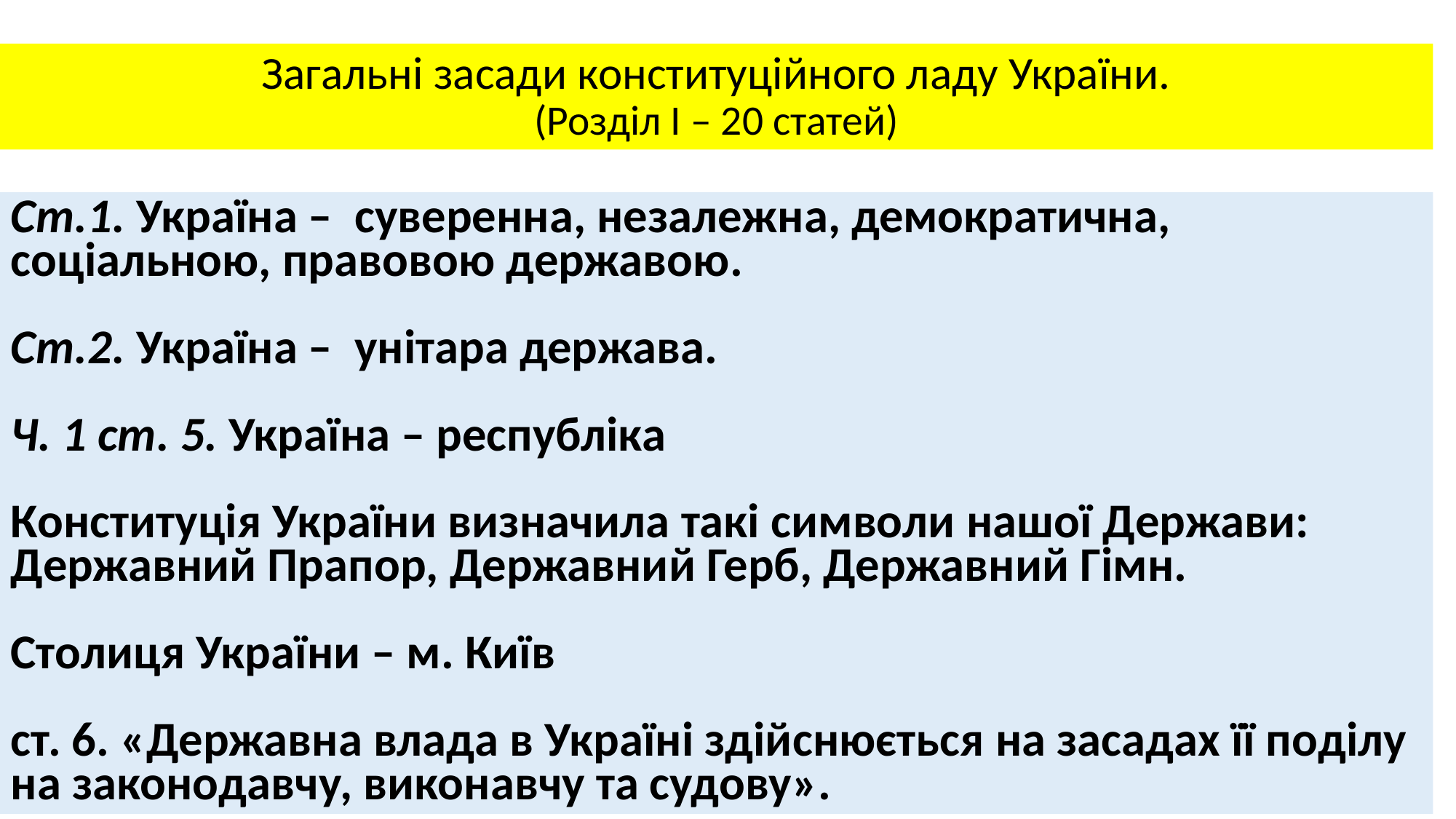

# Загальні засади конституційного ладу України. (Розділ І – 20 статей)
Ст.1. Україна –  суверенна, незалежна, демократична, соціальною, правовою державою.

Ст.2. Україна –  унітара держава.

Ч. 1 ст. 5. Україна – республіка

Конституція України визначила такі символи нашої Держави: Державний Прапор, Державний Герб, Державний Гімн.

Столиця України – м. Київ

ст. 6. «Державна влада в Україні здійснюється на засадах її поділу на законодавчу, виконавчу та судову».